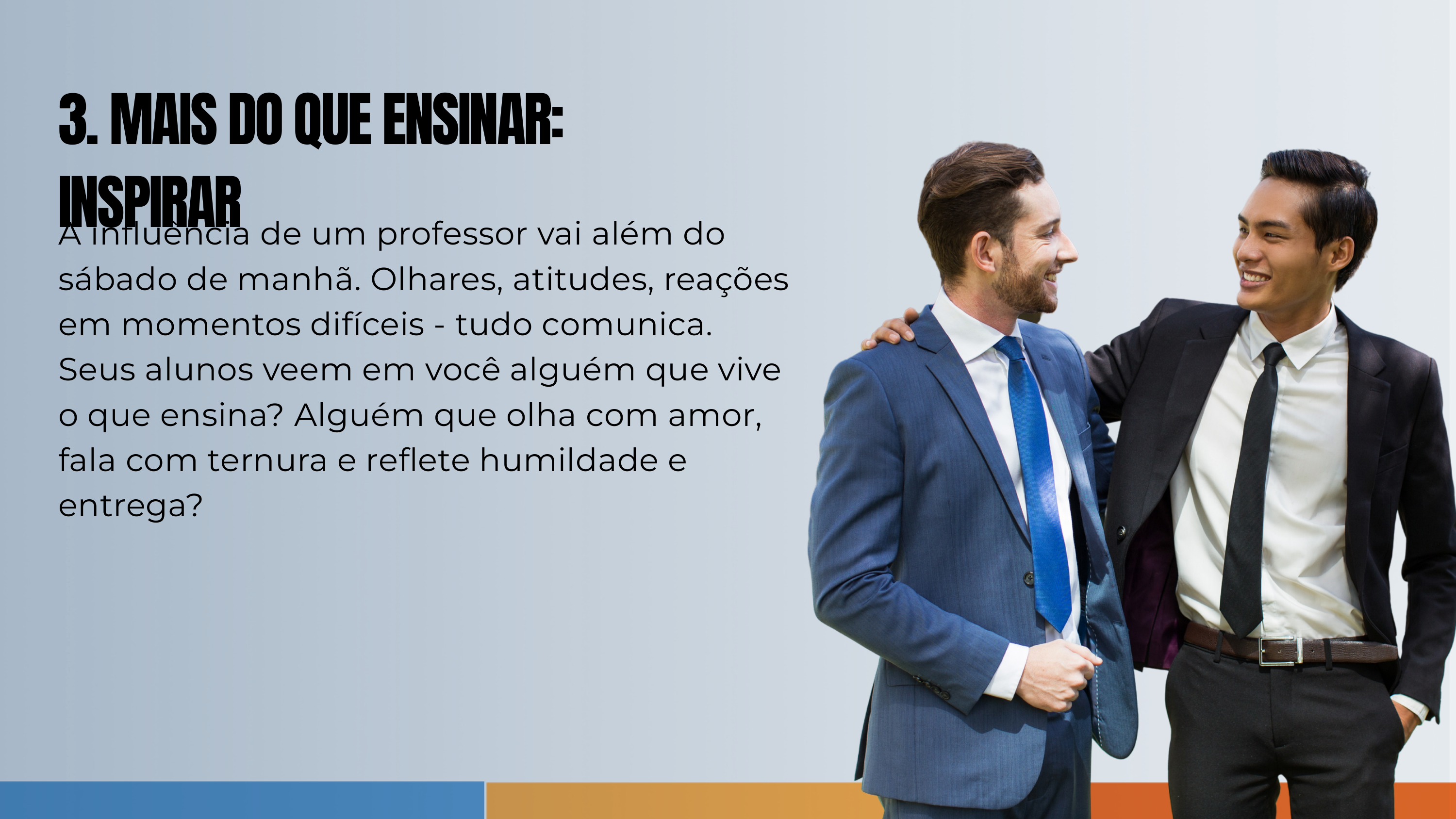

3. MAIS DO QUE ENSINAR: INSPIRAR

A influência de um professor vai além do sábado de manhã. Olhares, atitudes, reações em momentos difíceis - tudo comunica. Seus alunos veem em você alguém que vive o que ensina? Alguém que olha com amor, fala com ternura e reflete humildade e entrega?